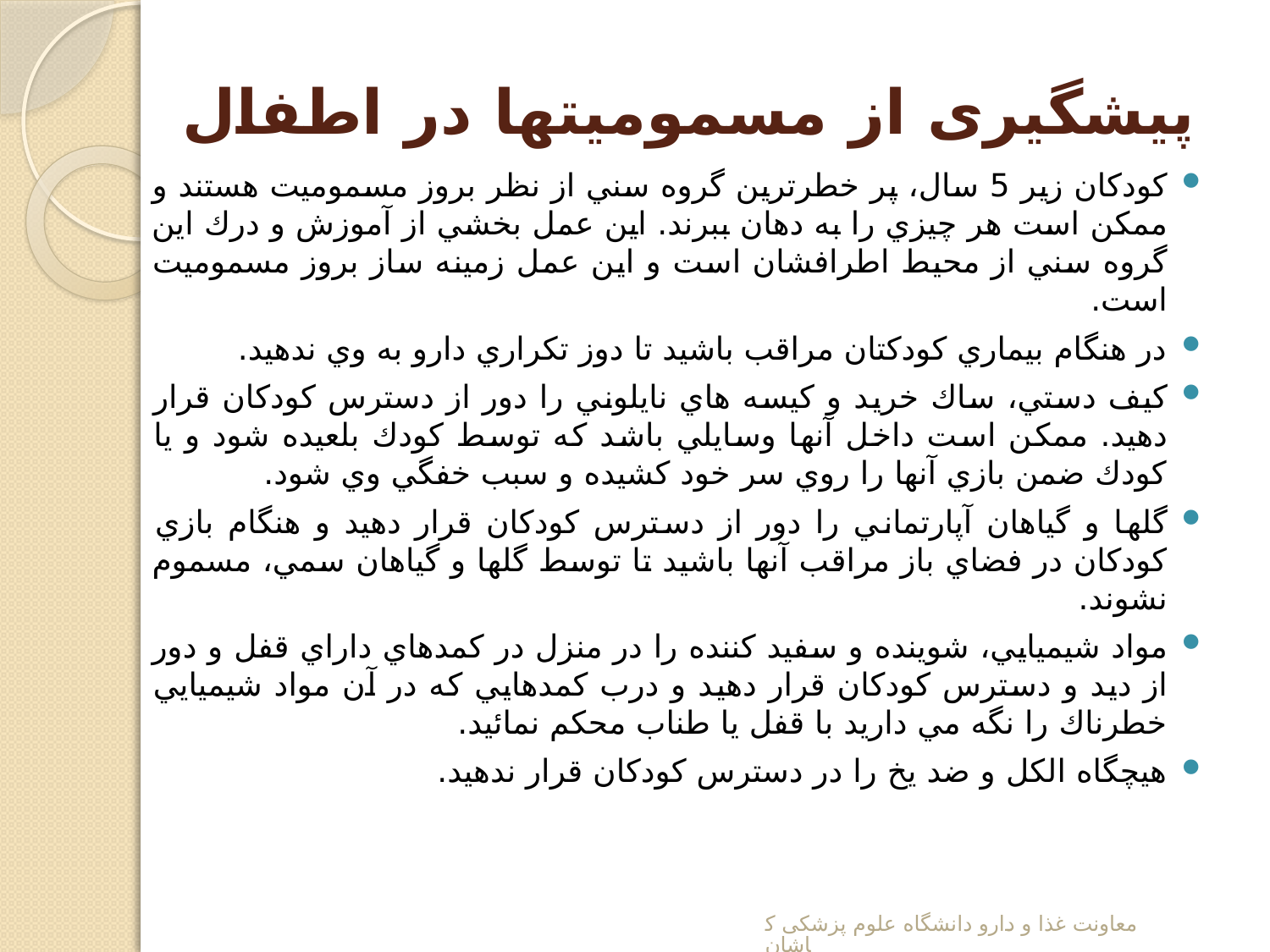

# پیشگیری از مسمومیتها در اطفال
كودكان زير 5 سال، پر خطرترين گروه سني از نظر بروز مسموميت هستند و ممكن است هر چيزي را به دهان ببرند. اين عمل بخشي از آموزش و درك اين گروه سني از محيط اطرافشان است و اين عمل زمينه ساز بروز مسموميت است.
در هنگام بيماري كودكتان مراقب باشيد تا دوز تكراري دارو به وي ندهيد.
كيف دستي، ساك خريد و كيسه هاي نايلوني را دور از دسترس كودكان قرار دهيد. ممكن است داخل آنها وسايلي باشد كه توسط كودك بلعيده شود و يا كودك ضمن بازي آنها را روي سر خود كشيده و سبب خفگي وي شود.
گلها و گياهان آپارتماني را دور از دسترس كودكان قرار دهيد و هنگام بازي كودكان در فضاي باز مراقب آنها باشيد تا توسط گلها و گياهان سمي، مسموم نشوند.
مواد شيميايي، شوينده و سفيد كننده را در منزل در كمدهاي داراي قفل و دور از ديد و دسترس كودكان قرار دهيد و درب كمدهايي كه در آن مواد شيميايي خطرناك را نگه مي داريد با قفل يا طناب محكم نمائيد.
هيچگاه الكل و ضد يخ را در دسترس كودكان قرار ندهيد.
معاونت غذا و دارو دانشگاه علوم پزشکی کاشان